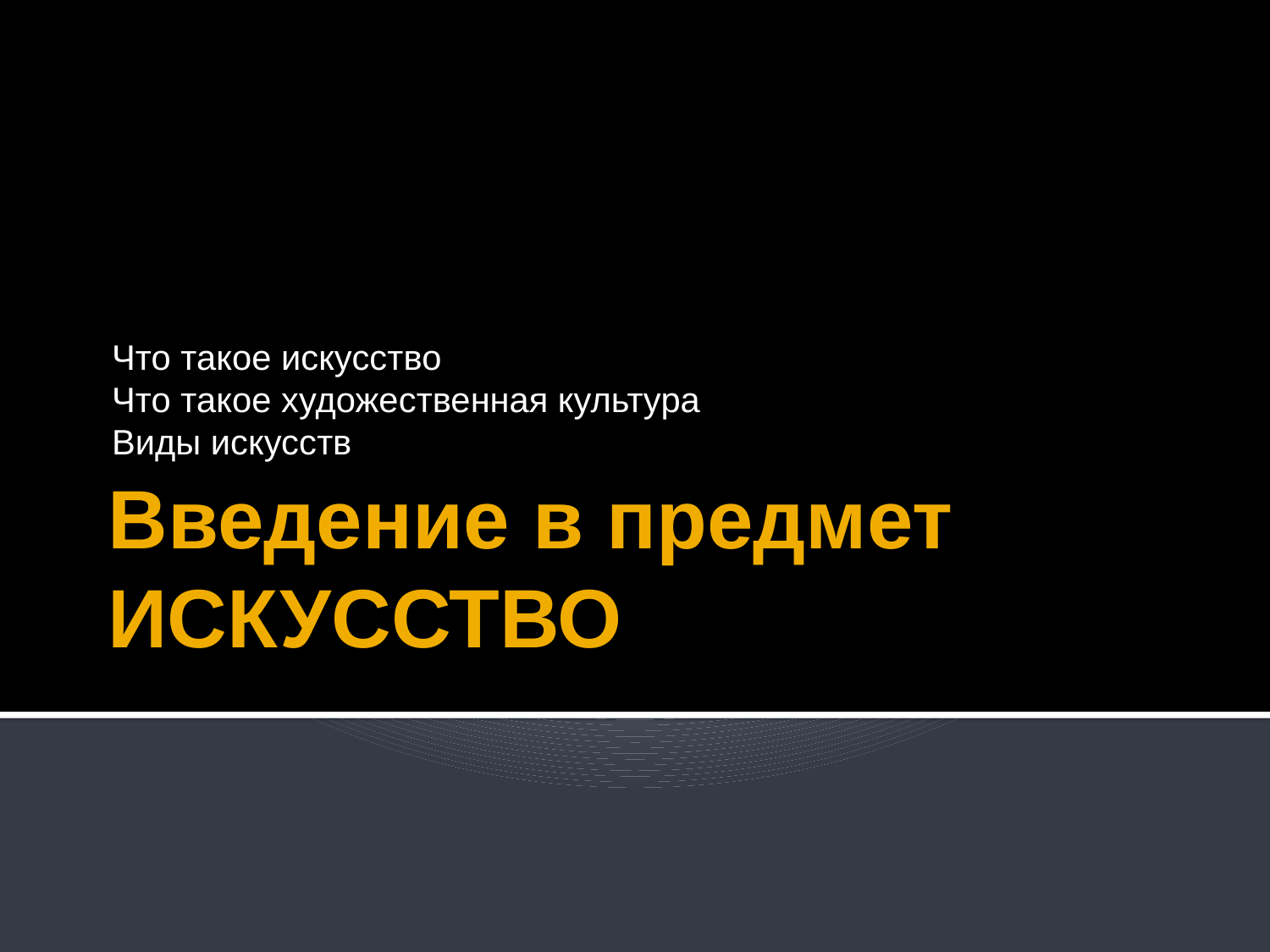

Что такое искусство
Что такое художественная культура
Виды искусств
# Введение в предмет ИСКУССТВО